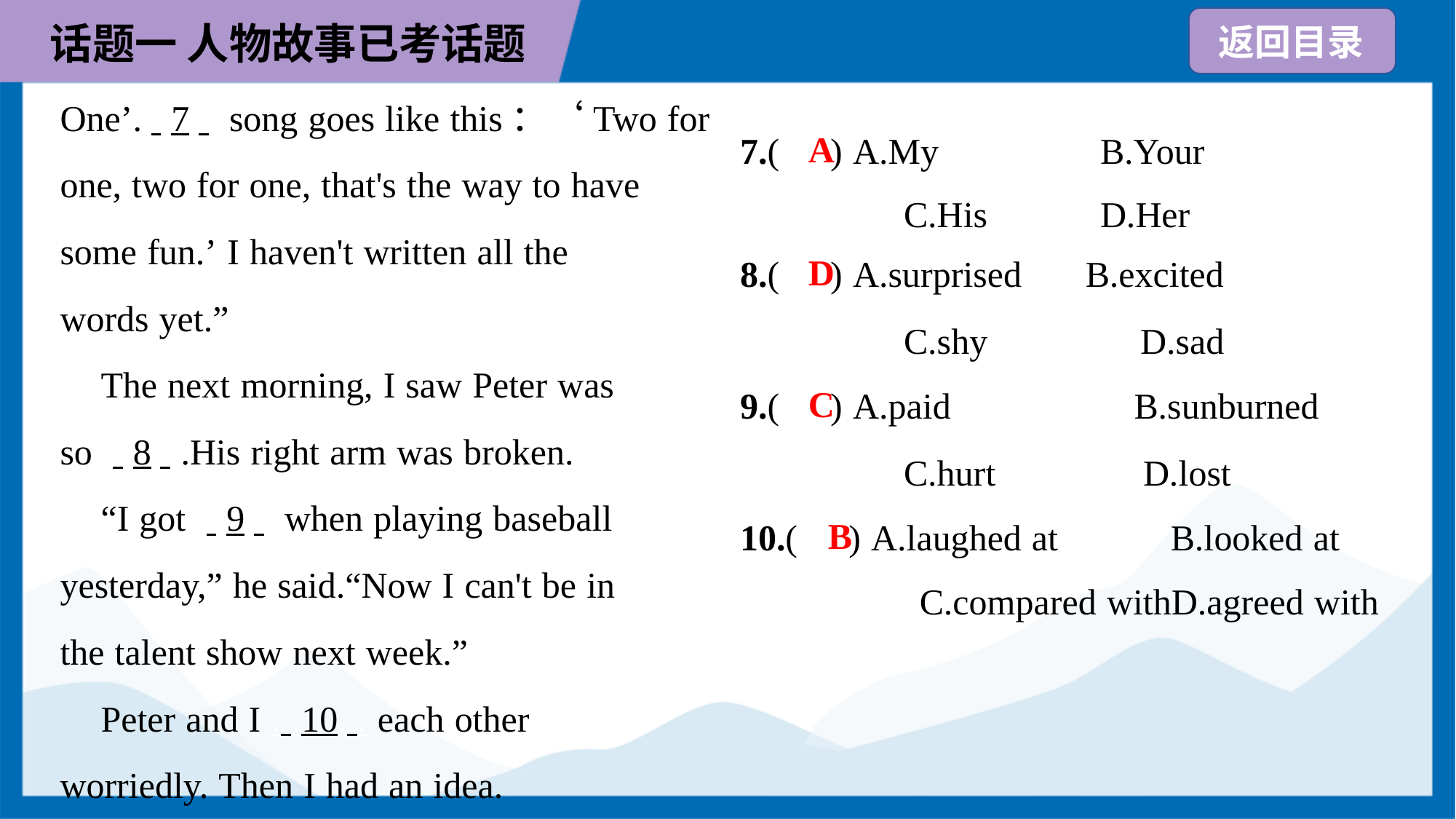

One’.. .7. . song goes like this：‘Two for
one, two for one, that's the way to have
some fun.’ I haven't written all the
words yet.”
    The next morning, I saw Peter was
so . .8. ..His right arm was broken.
    “I got . .9. . when playing baseball
yesterday,” he said.“Now I can't be in
the talent show next week.”
    Peter and I . .10. . each other
worriedly. Then I had an idea.

A
7.(     ) A.My	        B.Your
                  C.His	        D.Her
8.(     ) A.surprised       B.excited
                  C.shy	     D.sad
D
9.(     ) A.paid	            B.sunburned
                  C.hurt	             D.lost
C
10.(     ) A.laughed at	B.looked at
C.compared withD.agreed with
B